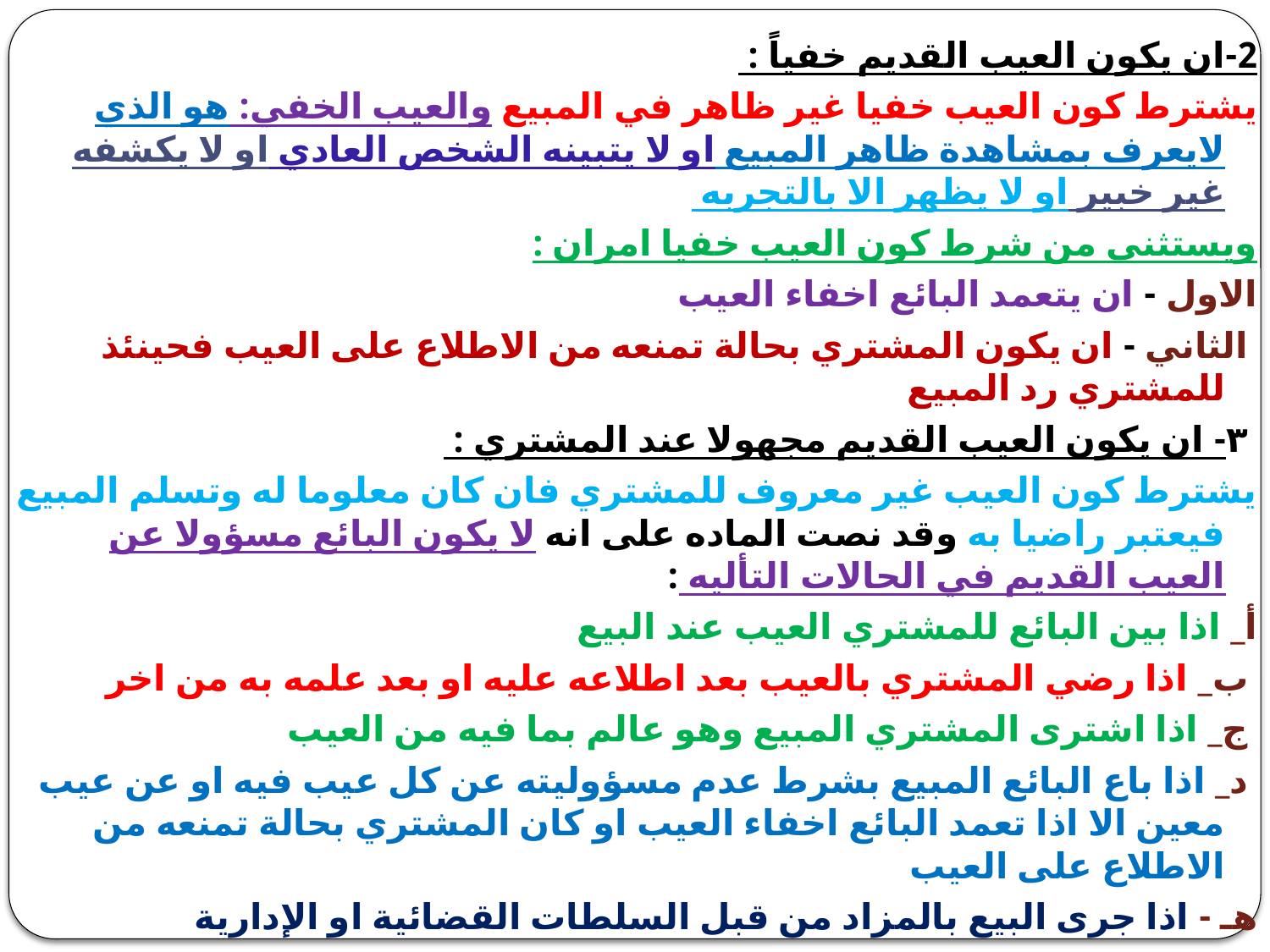

2-ان يكون العيب القديم خفياً :
يشترط كون العيب خفيا غير ظاهر في المبيع والعيب الخفي: هو الذي لايعرف بمشاهدة ظاهر المبيع او لا يتبينه الشخص العادي او لا يكشفه غير خبير او لا يظهر الا بالتجربه
ويستثنى من شرط كون العيب خفيا امران :
الاول - ان يتعمد البائع اخفاء العيب
 الثاني - ان يكون المشتري بحالة تمنعه من الاطلاع على العيب فحينئذ للمشتري رد المبيع
 ٣- ان يكون العيب القديم مجهولا عند المشتري :
يشترط كون العيب غير معروف للمشتري فان كان معلوما له وتسلم المبيع فيعتبر راضيا به وقد نصت الماده على انه لا يكون البائع مسؤولا عن العيب القديم في الحالات التأليه :
أ_ اذا بين البائع للمشتري العيب عند البيع
 ب_ اذا رضي المشتري بالعيب بعد اطلاعه عليه او بعد علمه به من اخر
 ج_ اذا اشترى المشتري المبيع وهو عالم بما فيه من العيب
 د_ اذا باع البائع المبيع بشرط عدم مسؤوليته عن كل عيب فيه او عن عيب معين الا اذا تعمد البائع اخفاء العيب او كان المشتري بحالة تمنعه من الاطلاع على العيب
هـ - اذا جرى البيع بالمزاد من قبل السلطات القضائية او الإدارية